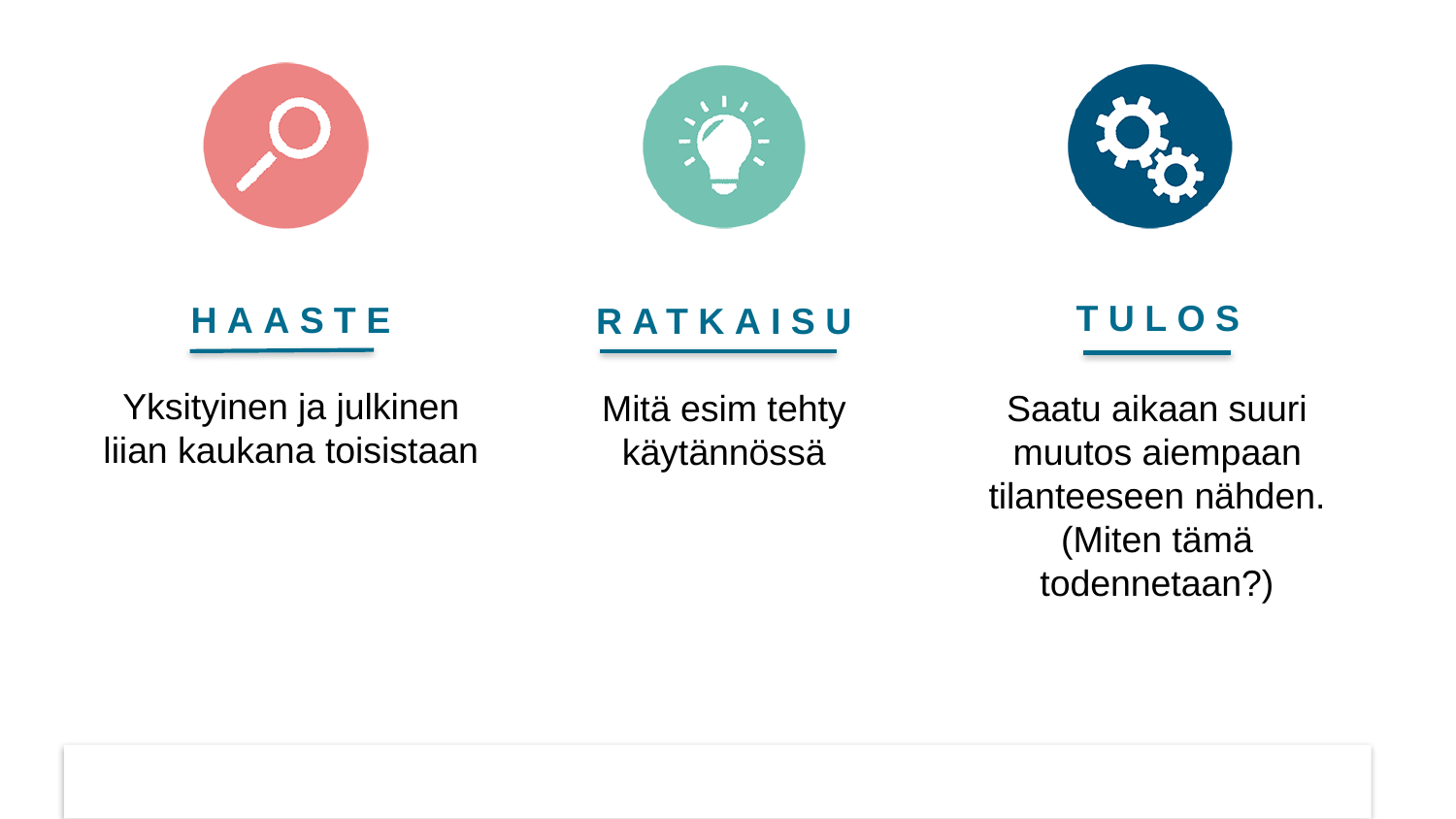

Yksityinen ja julkinen liian kaukana toisistaan
Mitä esim tehty käytännössä
Saatu aikaan suuri muutos aiempaan tilanteeseen nähden. (Miten tämä todennetaan?)